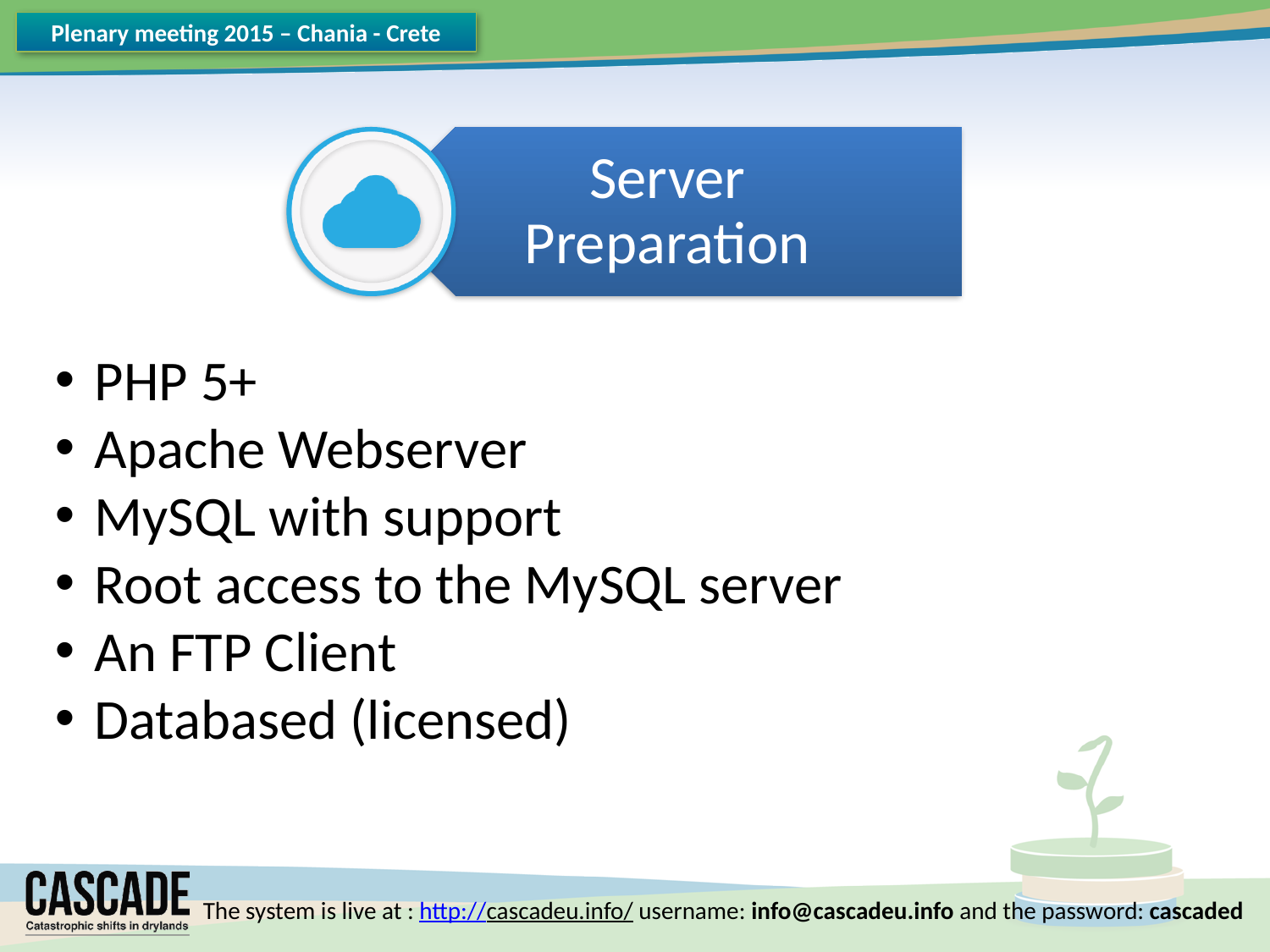

Server Preparation
PHP 5+
Apache Webserver
MySQL with support
Root access to the MySQL server
An FTP Client
Databased (licensed)

The system is live at : http://cascadeu.info/ username: info@cascadeu.info and the password: cascaded